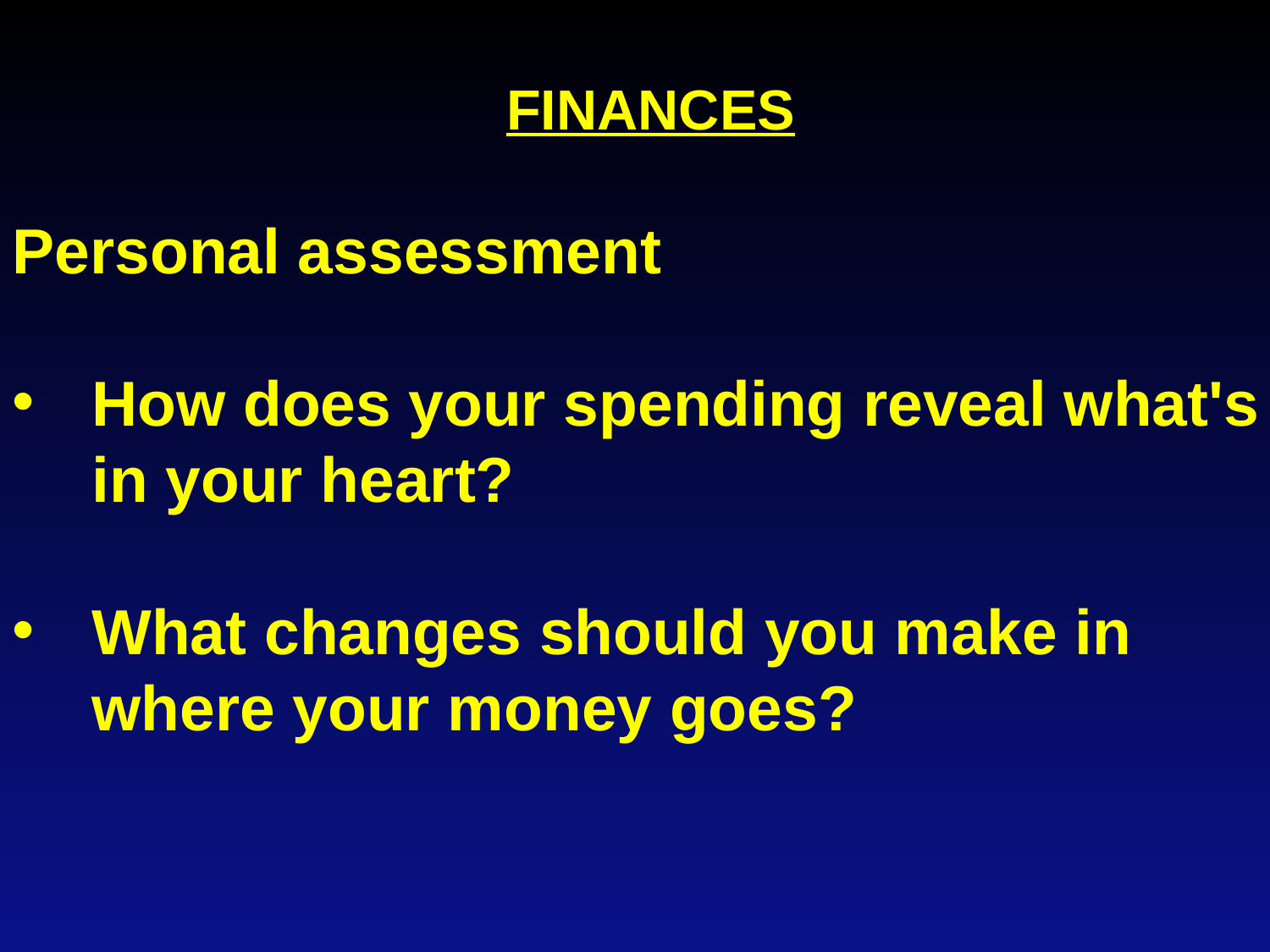

FINANCES

Personal assessment

How does your spending reveal what's in your heart?

What changes should you make in where your money goes?